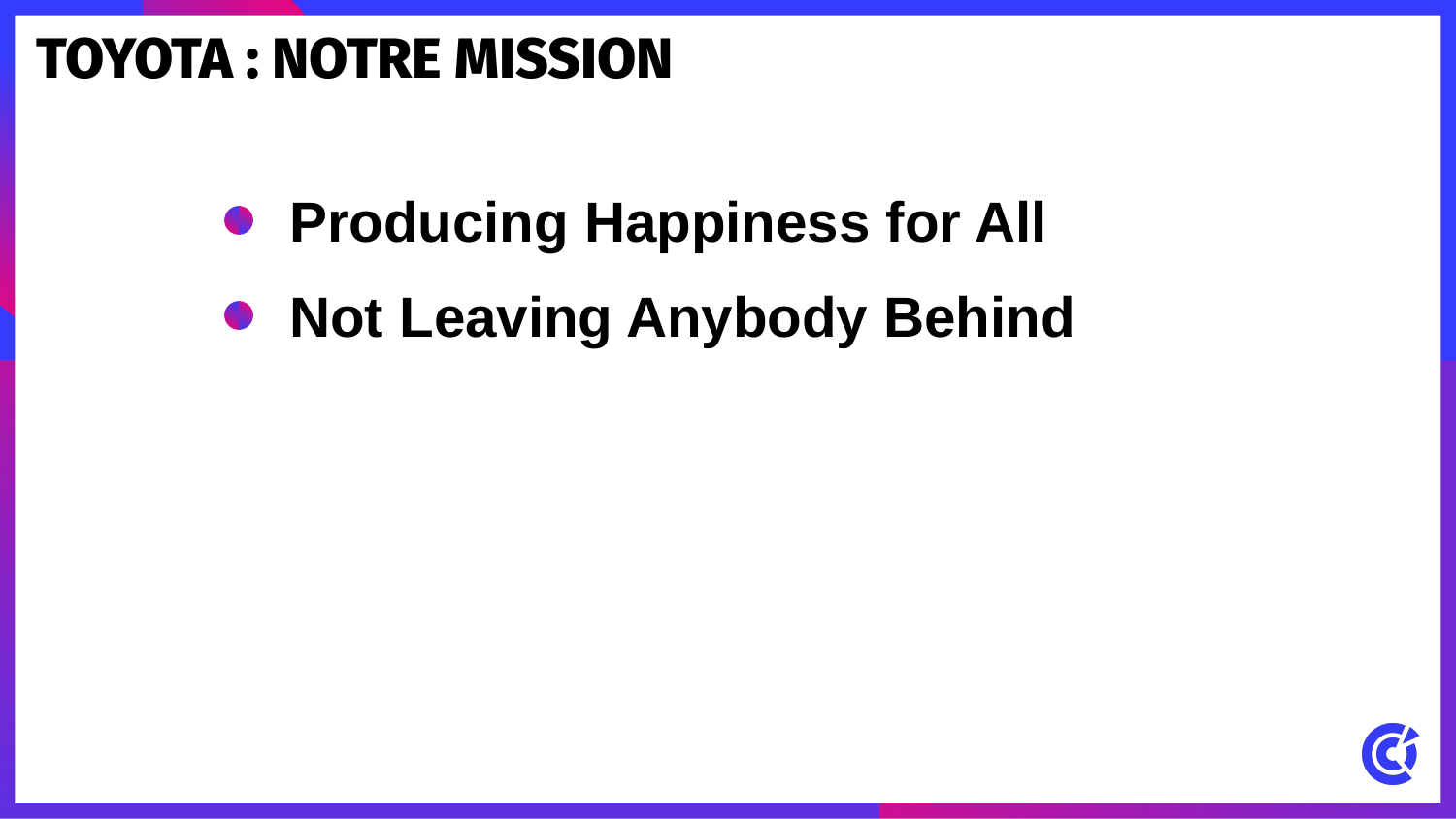

# Toyota : notre mission
Producing Happiness for All
Not Leaving Anybody Behind